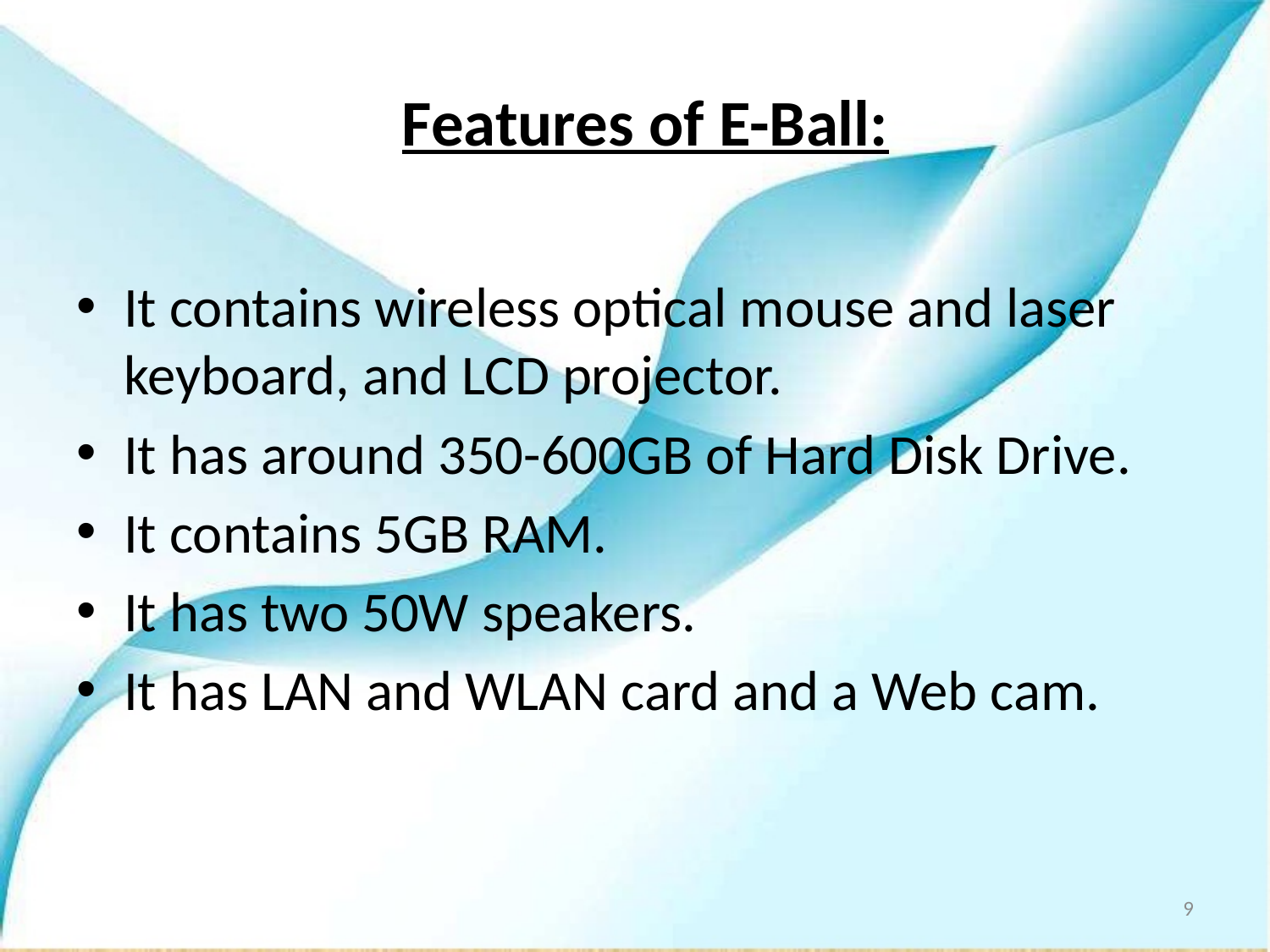

# Features of E-Ball:
It contains wireless optical mouse and laser keyboard, and LCD projector.
It has around 350-600GB of Hard Disk Drive.
It contains 5GB RAM.
It has two 50W speakers.
It has LAN and WLAN card and a Web cam.

9